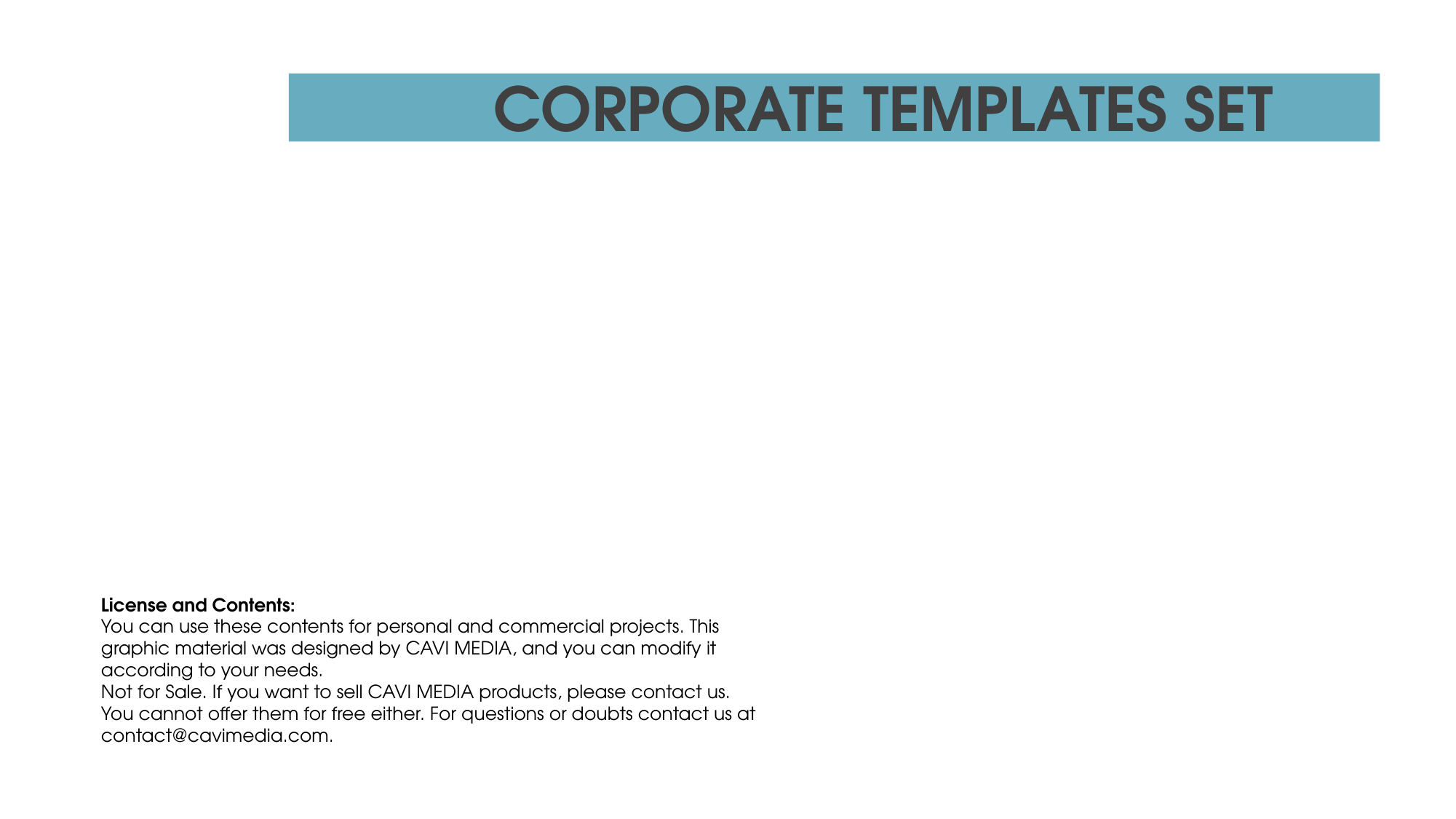

CORPORATE TEMPLATES SET

License and Contents:
You can use these contents for personal and commercial projects. This graphic material was designed by CAVI MEDIA, and you can modify it according to your needs.
Not for Sale. If you want to sell CAVI MEDIA products, please contact us. You cannot offer them for free either. For questions or doubts contact us at contact@cavimedia.com.